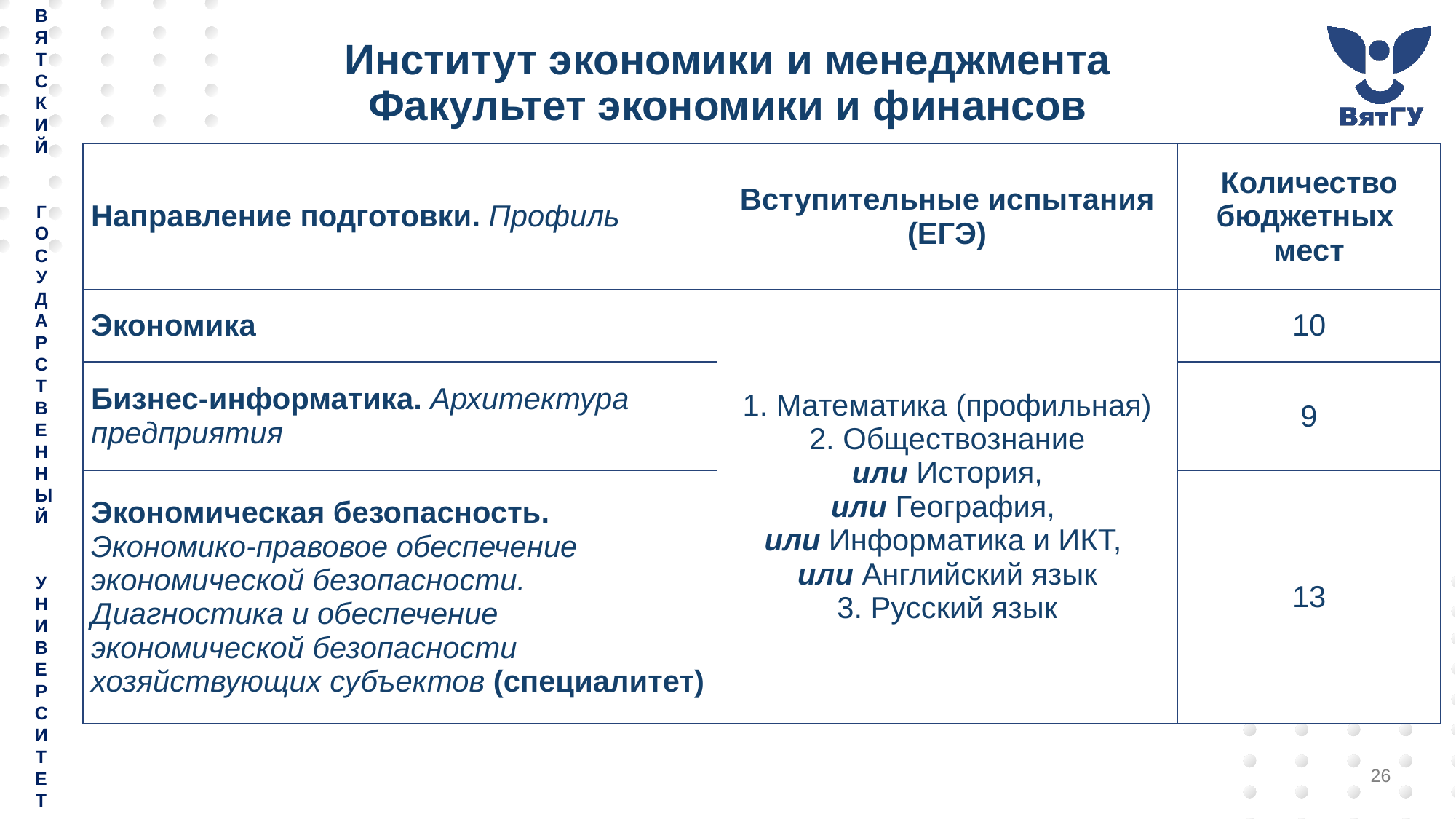

# Институт экономики и менеджмента Факультет экономики и финансов
| Направление подготовки. Профиль | Вступительные испытания (ЕГЭ) | Количество бюджетных мест |
| --- | --- | --- |
| Экономика | 1. Математика (профильная) 2. Обществознание или История, или География, или Информатика и ИКТ, или Английский язык 3. Русский язык | 10 |
| Бизнес-информатика. Архитектура предприятия |  | 9 |
| Экономическая безопасность. Экономико-правовое обеспечение экономической безопасности. Диагностика и обеспечение экономической безопасности хозяйствующих субъектов (специалитет) |  | 13 |
26